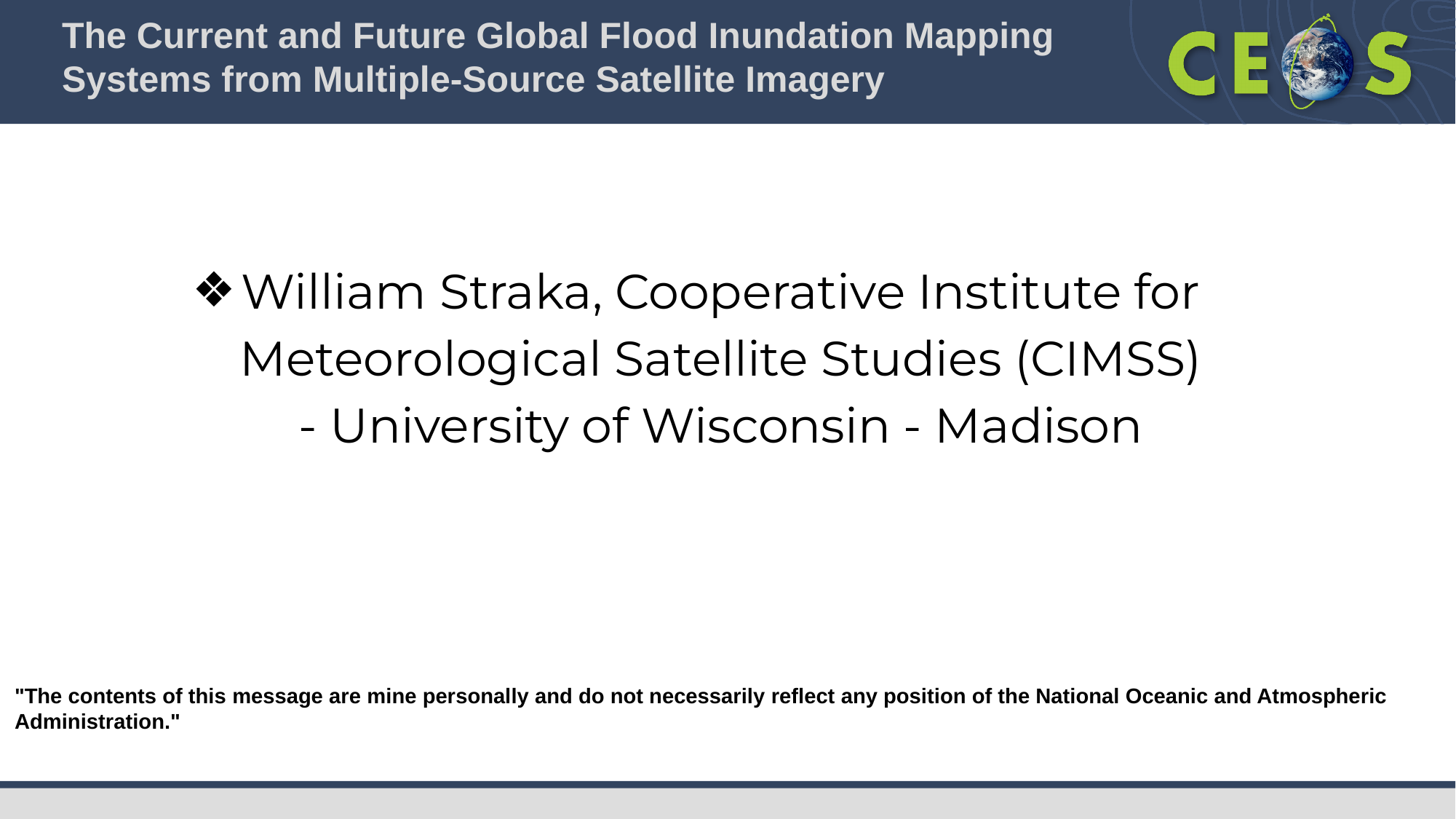

# The Current and Future Global Flood Inundation Mapping Systems from Multiple-Source Satellite Imagery

William Straka, Cooperative Institute for Meteorological Satellite Studies (CIMSS) - University of Wisconsin - Madison
"The contents of this message are mine personally and do not necessarily reflect any position of the National Oceanic and Atmospheric Administration."